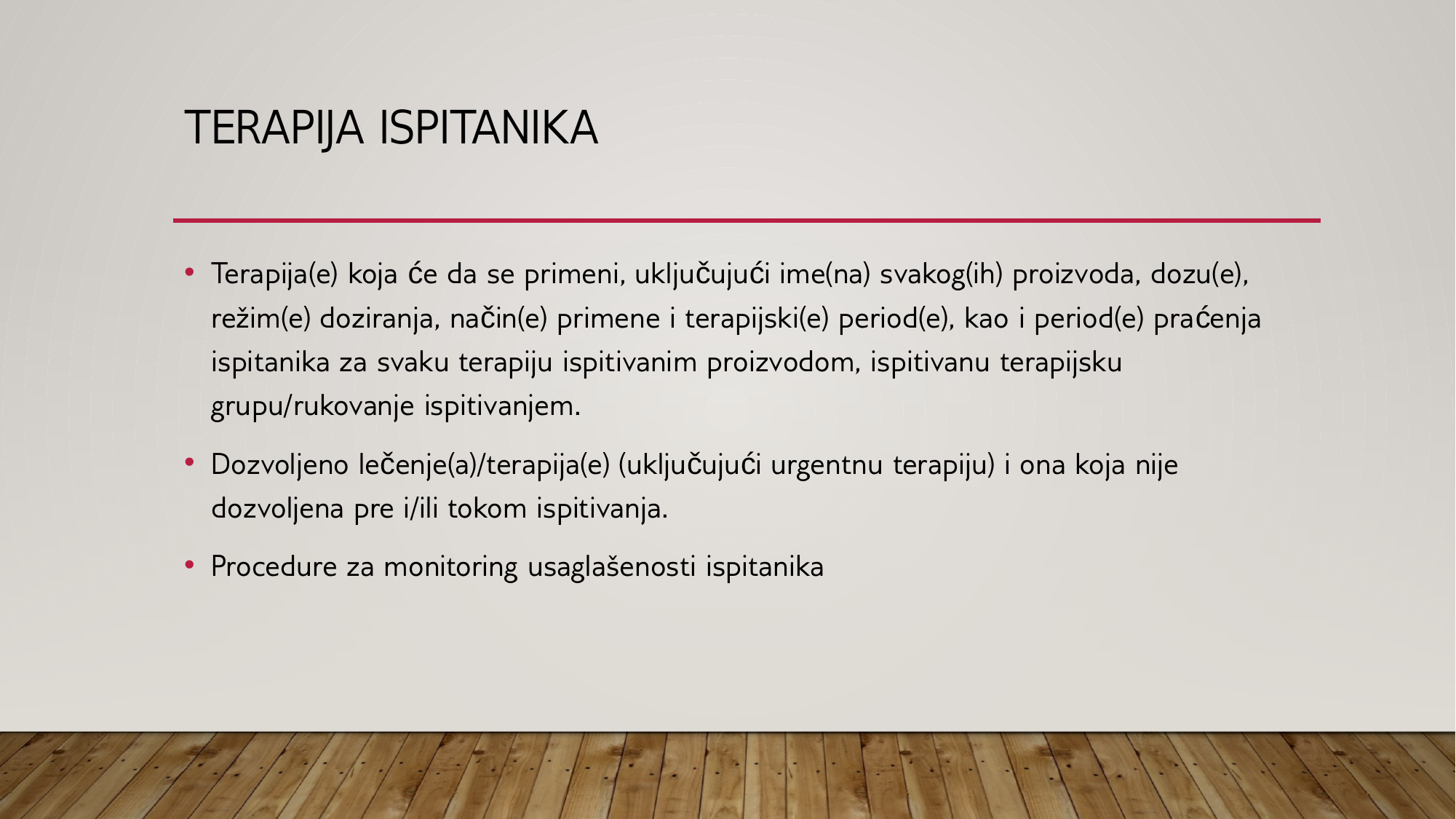

# Terapija ispitanika
Terapija(e) koja će da se primeni, uključujući ime(na) svakog(ih) proizvoda, dozu(e), režim(e) doziranja, način(e) primene i terapijski(e) period(e), kao i period(e) praćenja ispitanika za svaku terapiju ispitivanim proizvodom, ispitivanu terapijsku grupu/rukovanje ispitivanjem.
Dozvoljeno lečenje(a)/terapija(e) (uključujući urgentnu terapiju) i ona koja nije dozvoljena pre i/ili tokom ispitivanja.
Procedure za monitoring usaglašenosti ispitanika